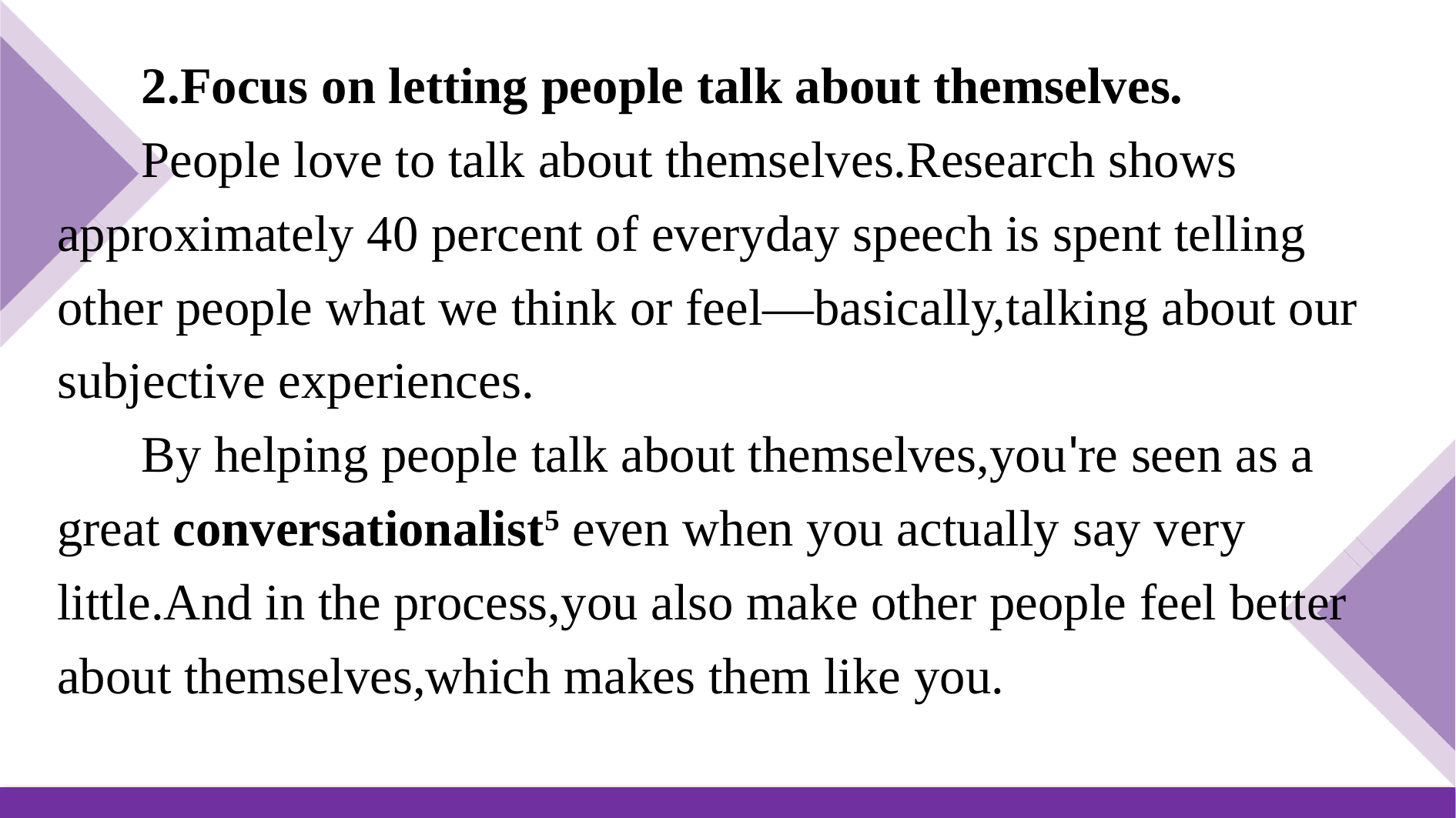

2.Focus on letting people talk about themselves.
People love to talk about themselves.Research shows approximately 40 percent of everyday speech is spent telling other people what we think or feel—basically,talking about our subjective experiences.
By helping people talk about themselves,you're seen as a great conversationalist5 even when you actually say very little.And in the process,you also make other people feel better about themselves,which makes them like you.